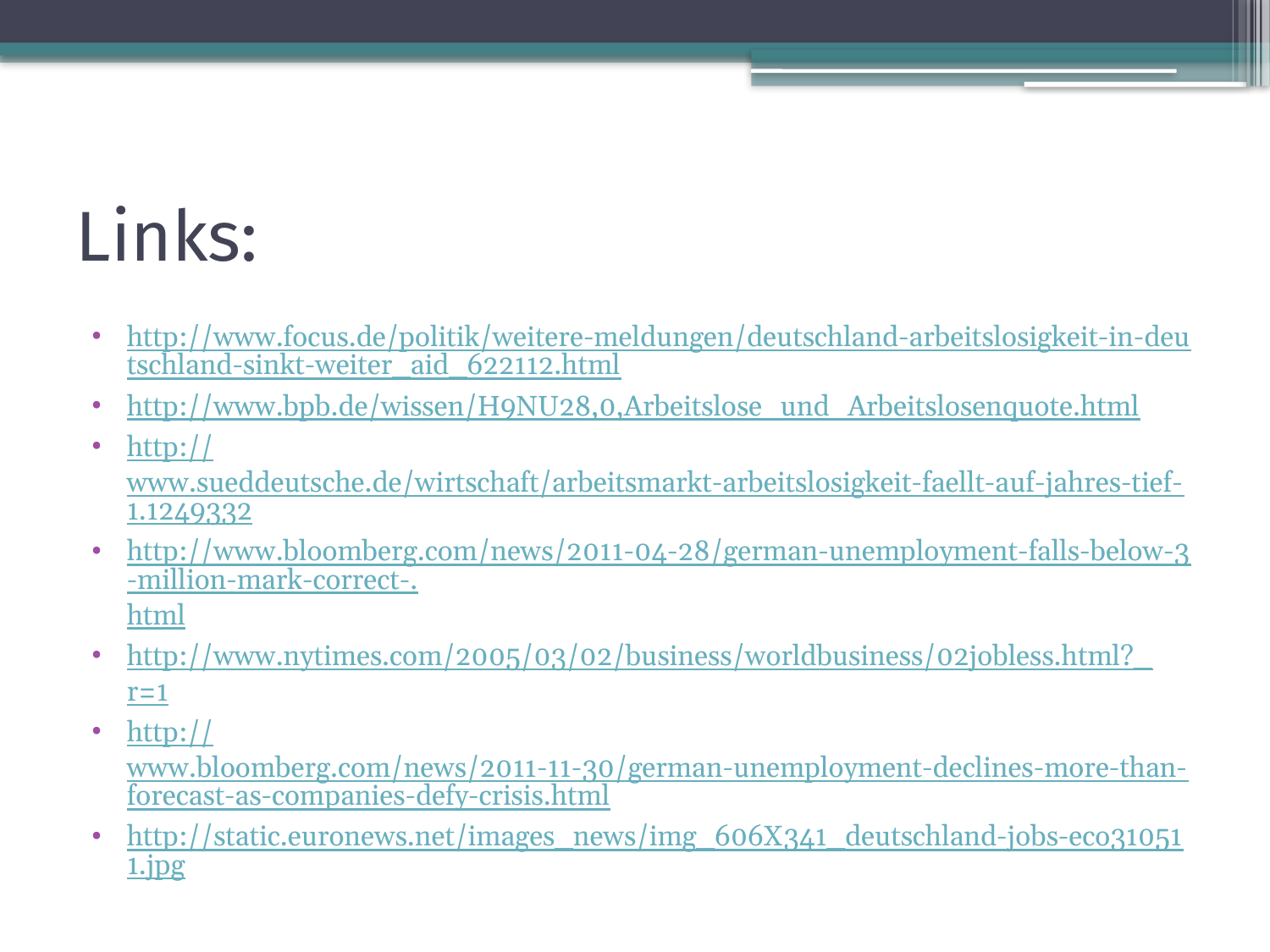

# Links:
http://www.focus.de/politik/weitere-meldungen/deutschland-arbeitslosigkeit-in-deutschland-sinkt-weiter_aid_622112.html
http://www.bpb.de/wissen/H9NU28,0,Arbeitslose_und_Arbeitslosenquote.html
http://www.sueddeutsche.de/wirtschaft/arbeitsmarkt-arbeitslosigkeit-faellt-auf-jahres-tief-1.1249332
http://www.bloomberg.com/news/2011-04-28/german-unemployment-falls-below-3-million-mark-correct-.html
http://www.nytimes.com/2005/03/02/business/worldbusiness/02jobless.html?_r=1
http://www.bloomberg.com/news/2011-11-30/german-unemployment-declines-more-than-forecast-as-companies-defy-crisis.html
http://static.euronews.net/images_news/img_606X341_deutschland-jobs-eco310511.jpg